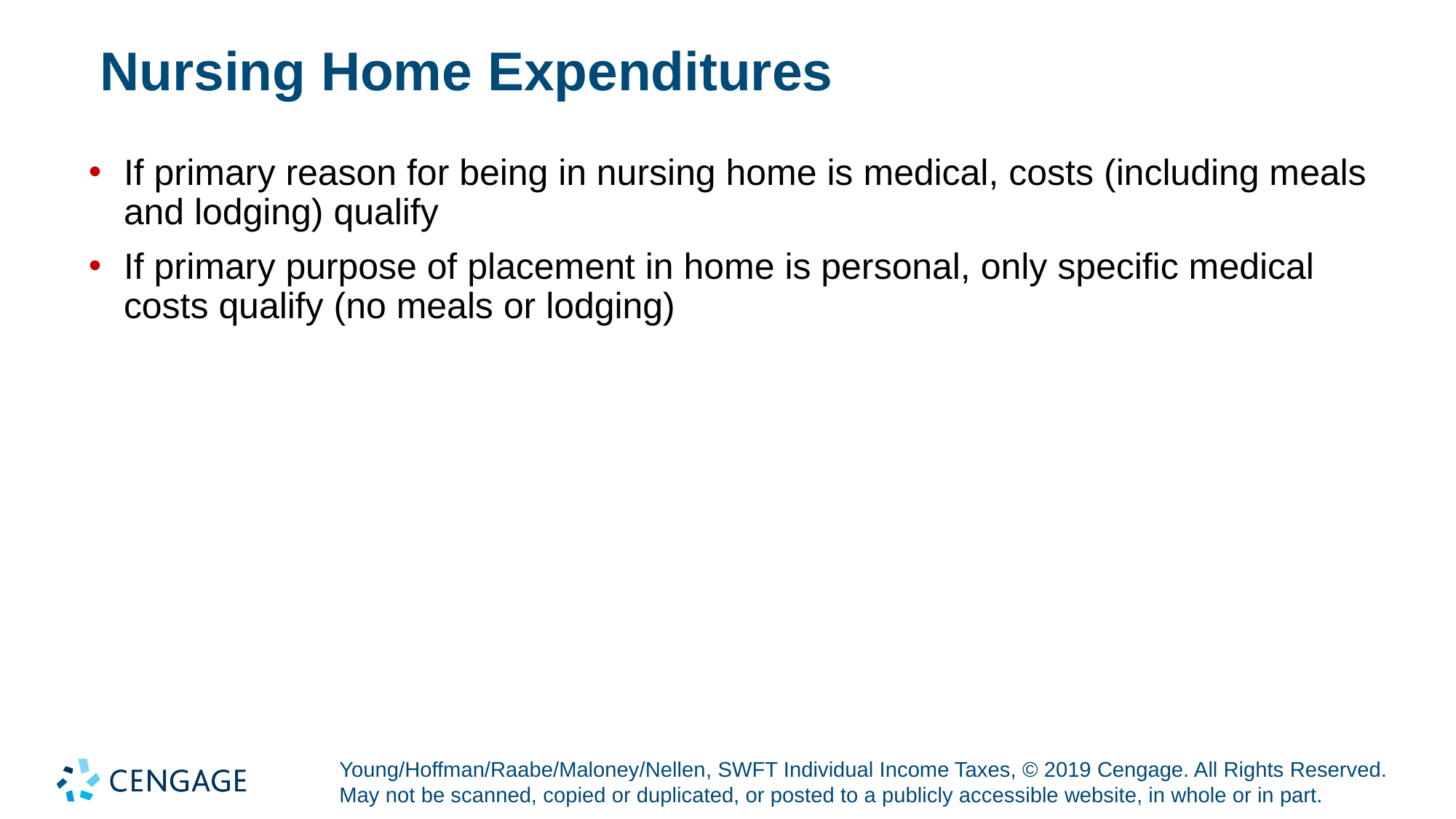

# Nursing Home Expenditures
If primary reason for being in nursing home is medical, costs (including meals and lodging) qualify
If primary purpose of placement in home is personal, only specific medical costs qualify (no meals or lodging)